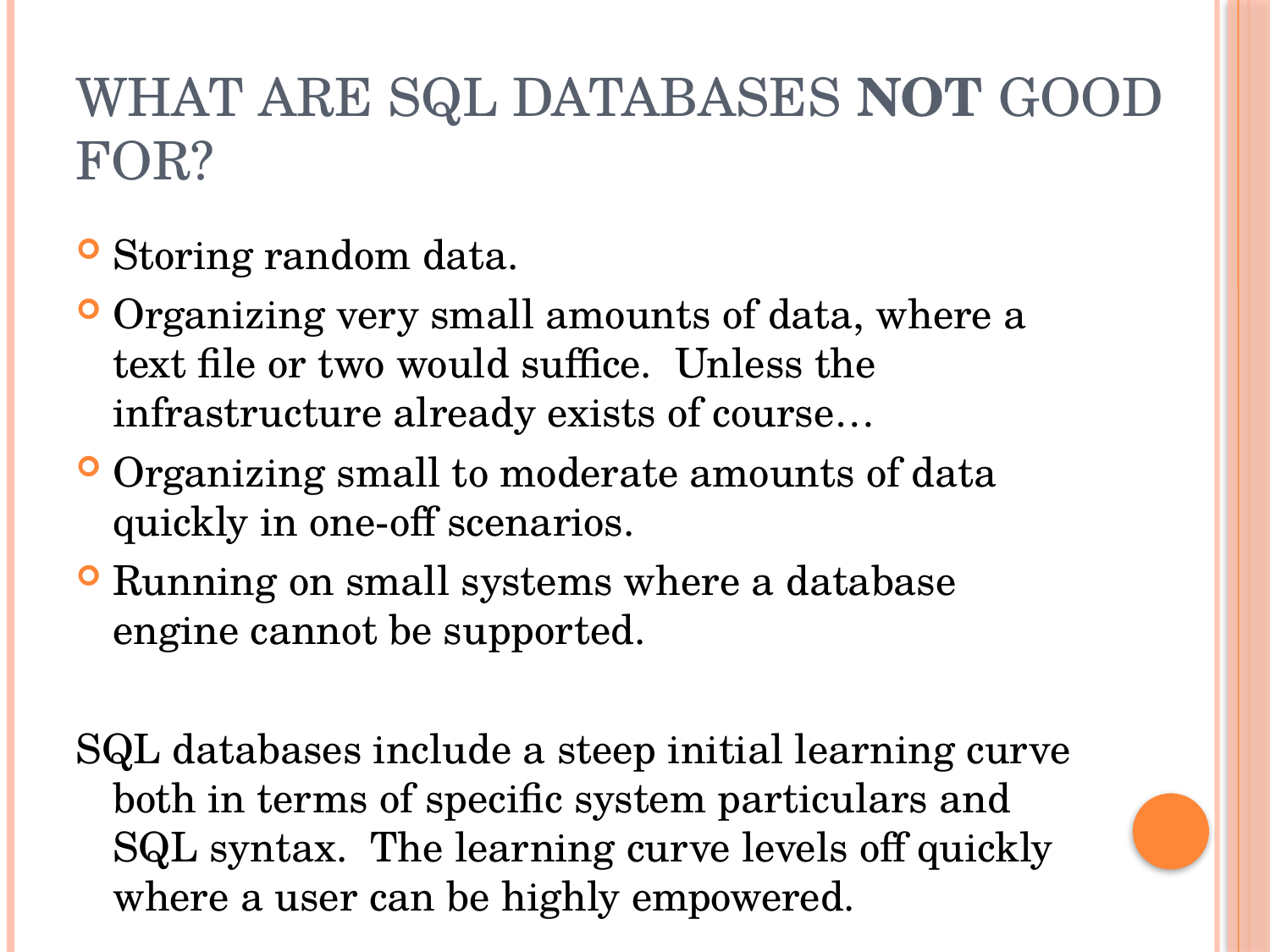

# What are SQL databases NOT good for?
Storing random data.
Organizing very small amounts of data, where a text file or two would suffice.  Unless the infrastructure already exists of course…
Organizing small to moderate amounts of data quickly in one-off scenarios.
Running on small systems where a database engine cannot be supported.

SQL databases include a steep initial learning curve both in terms of specific system particulars and SQL syntax.  The learning curve levels off quickly where a user can be highly empowered.